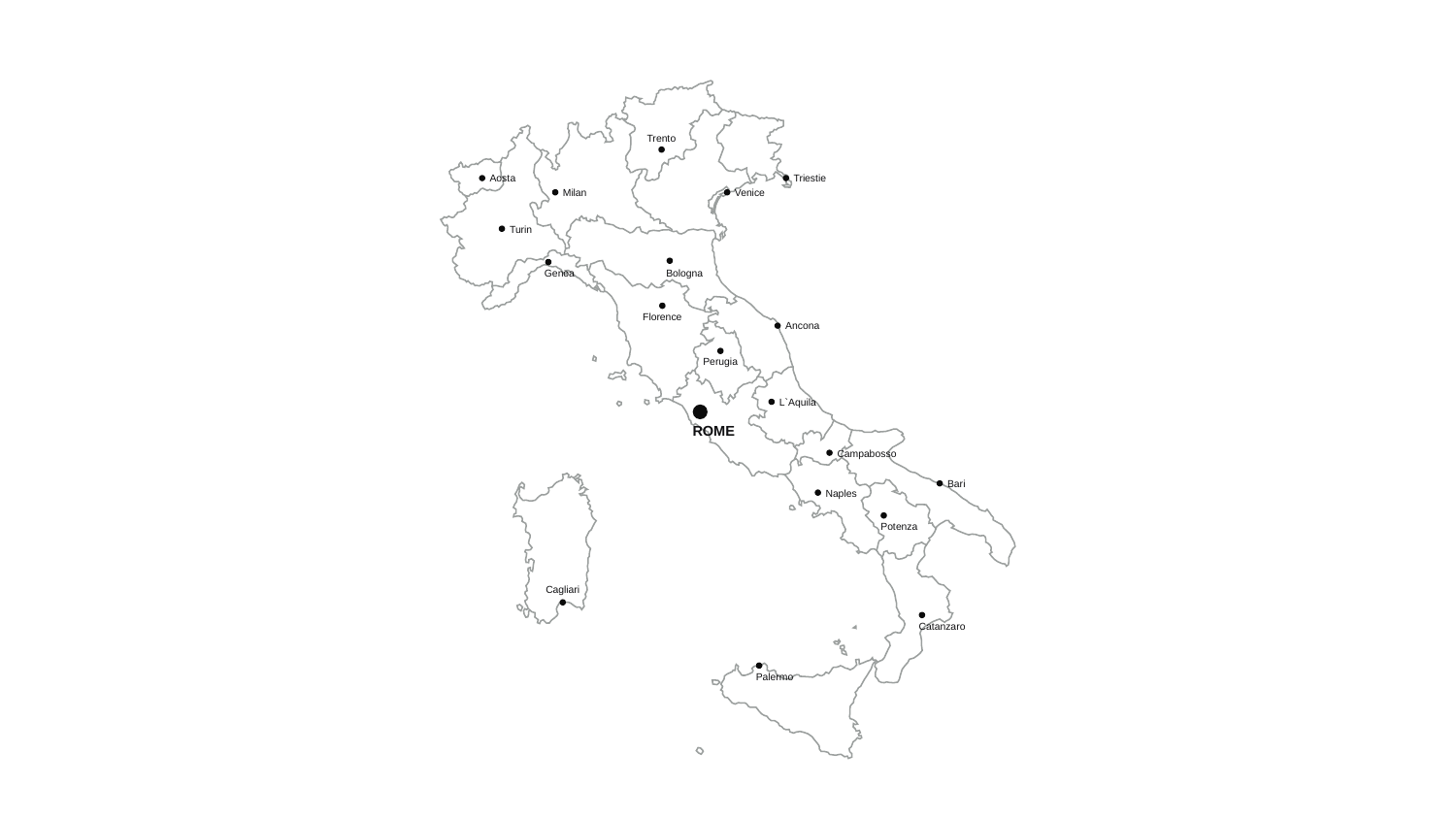

Trento

Aosta

Triestie

Milan

Venice

Turin

Bologna

Genoa

Florence
Ancona

Perugia
L`Aquila

ROME
Campabosso

Bari

Naples

Potenza
Cagliari

Catanzaro

Palermo